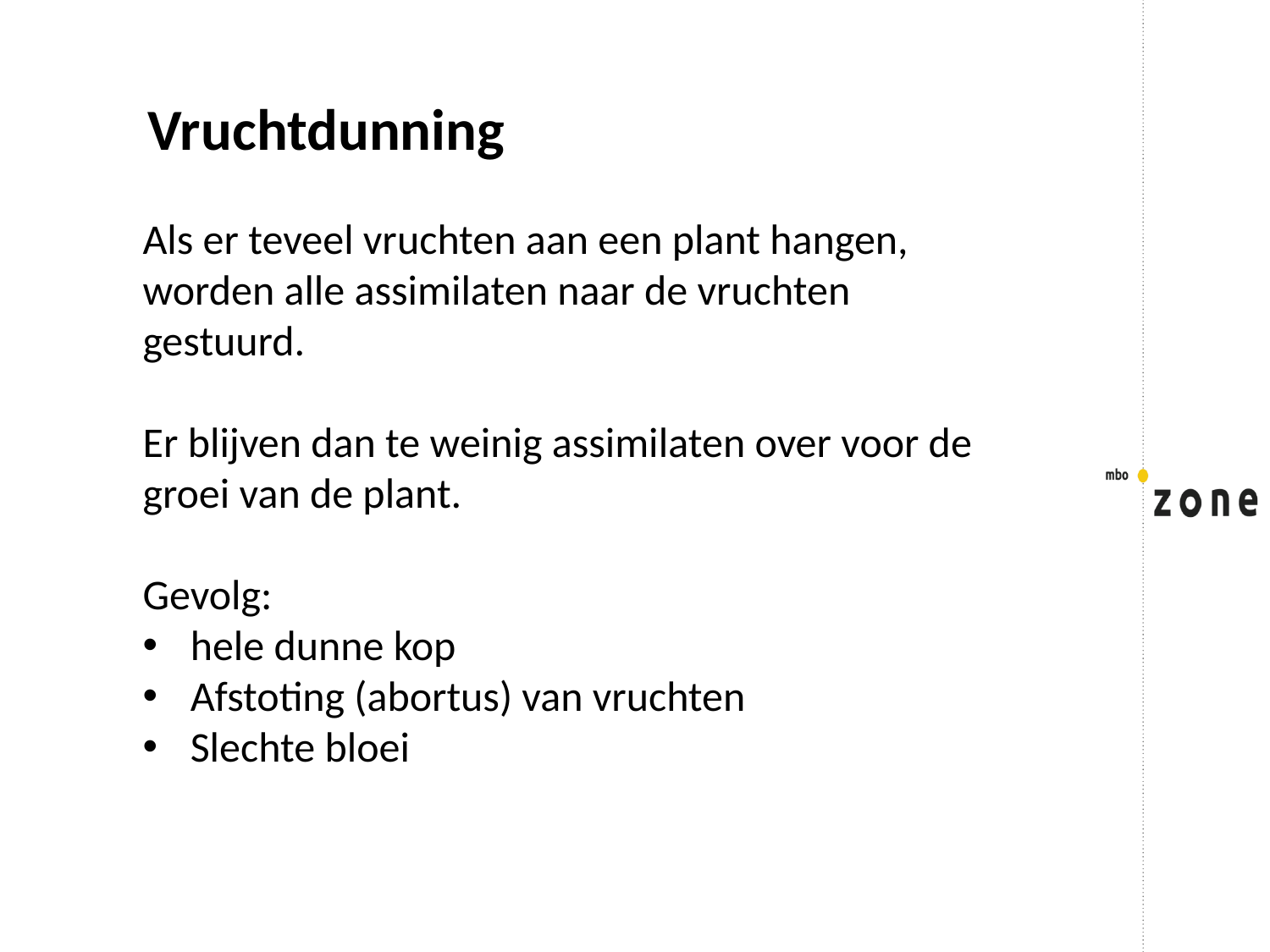

Vruchtdunning
Als er teveel vruchten aan een plant hangen, worden alle assimilaten naar de vruchten gestuurd.

Er blijven dan te weinig assimilaten over voor de groei van de plant.

Gevolg:
hele dunne kop
Afstoting (abortus) van vruchten
Slechte bloei